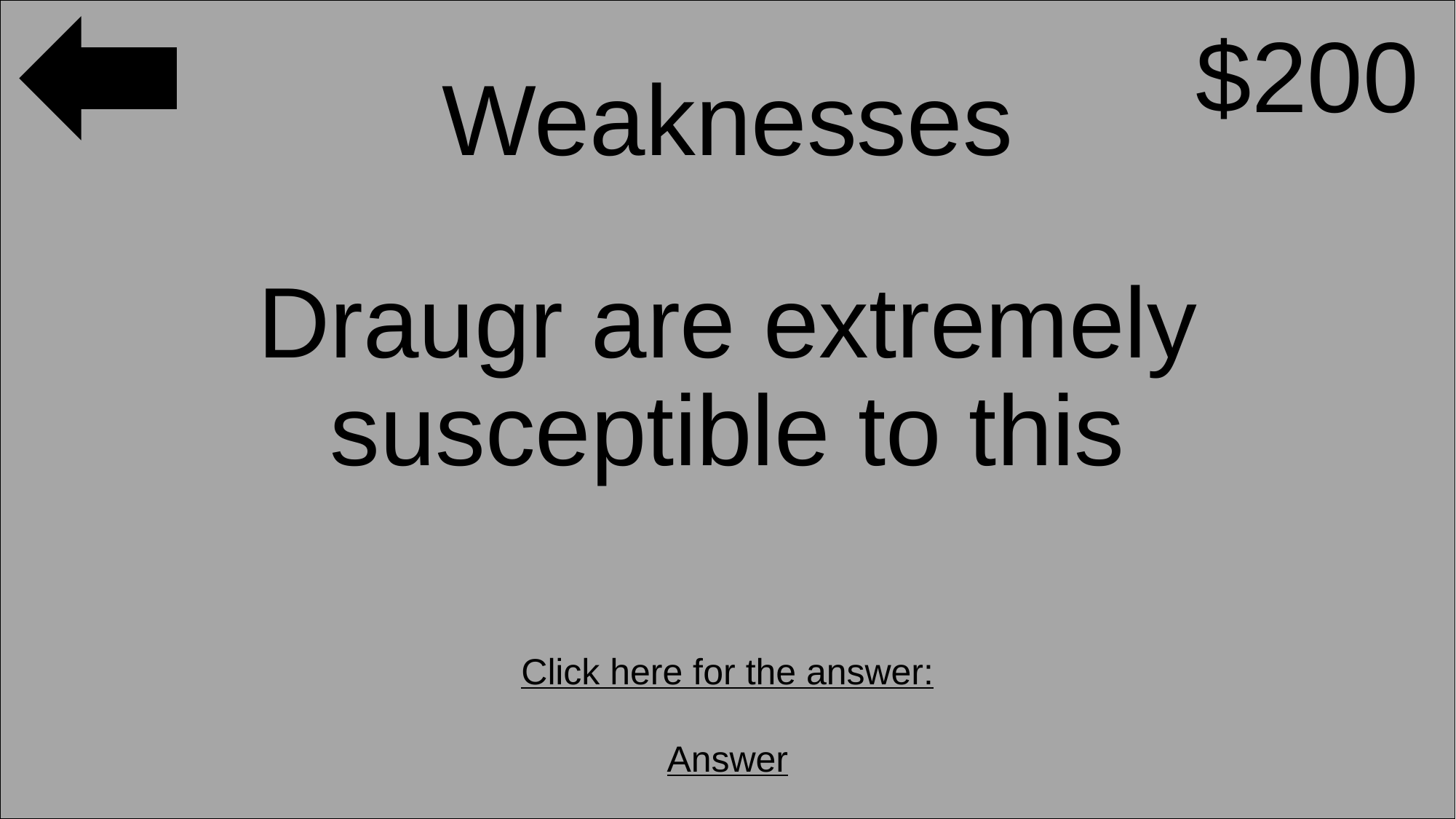

$200

#
Weaknesses

Draugr are extremely susceptible to this

Click here for the answer:

Answer